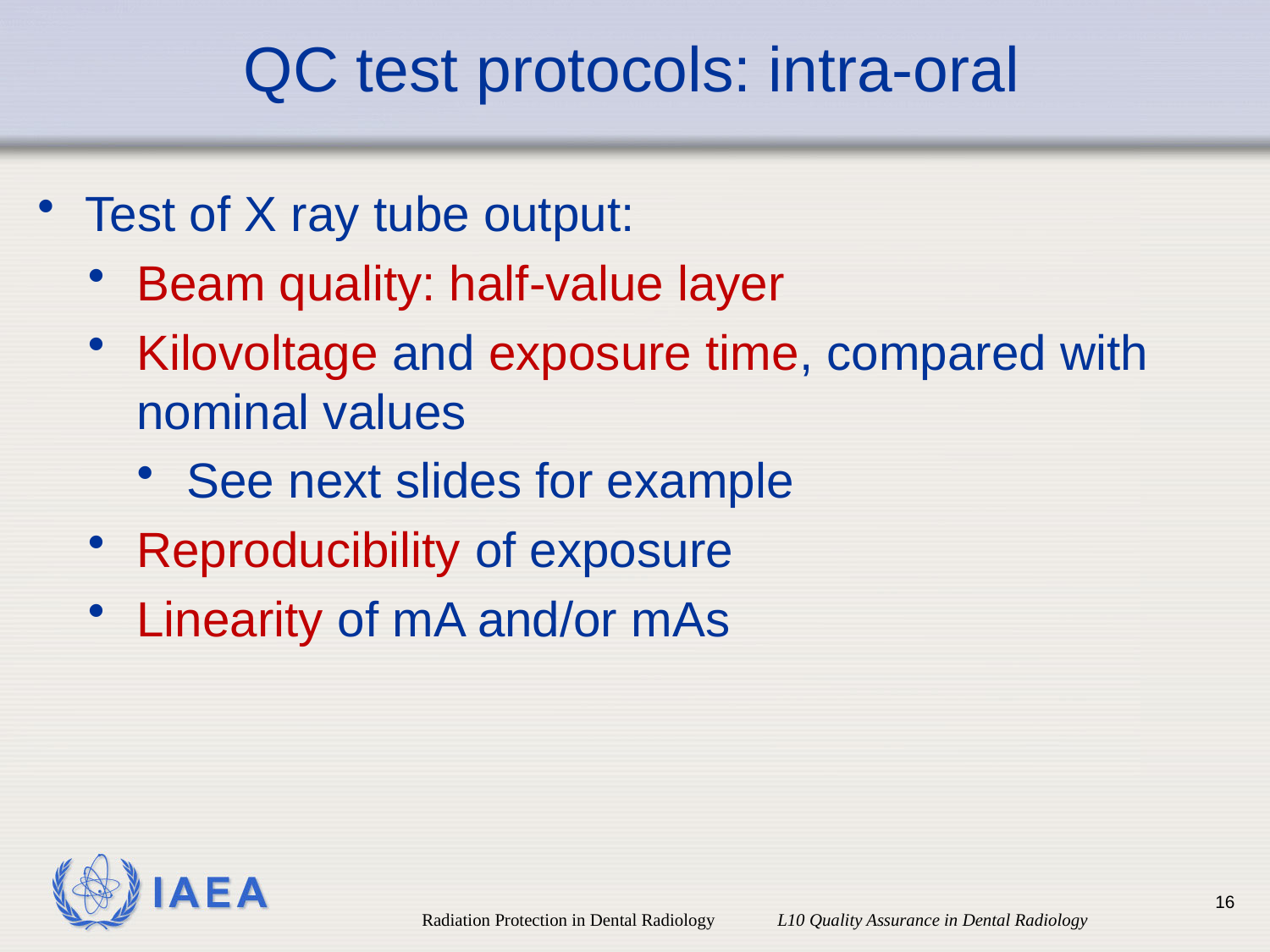

# QC test protocols: intra-oral
Test of X ray tube output:
Beam quality: half-value layer
Kilovoltage and exposure time, compared with nominal values
See next slides for example
Reproducibility of exposure
Linearity of mA and/or mAs

16
Radiation Protection in Dental Radiology              L10 Quality Assurance in Dental Radiology